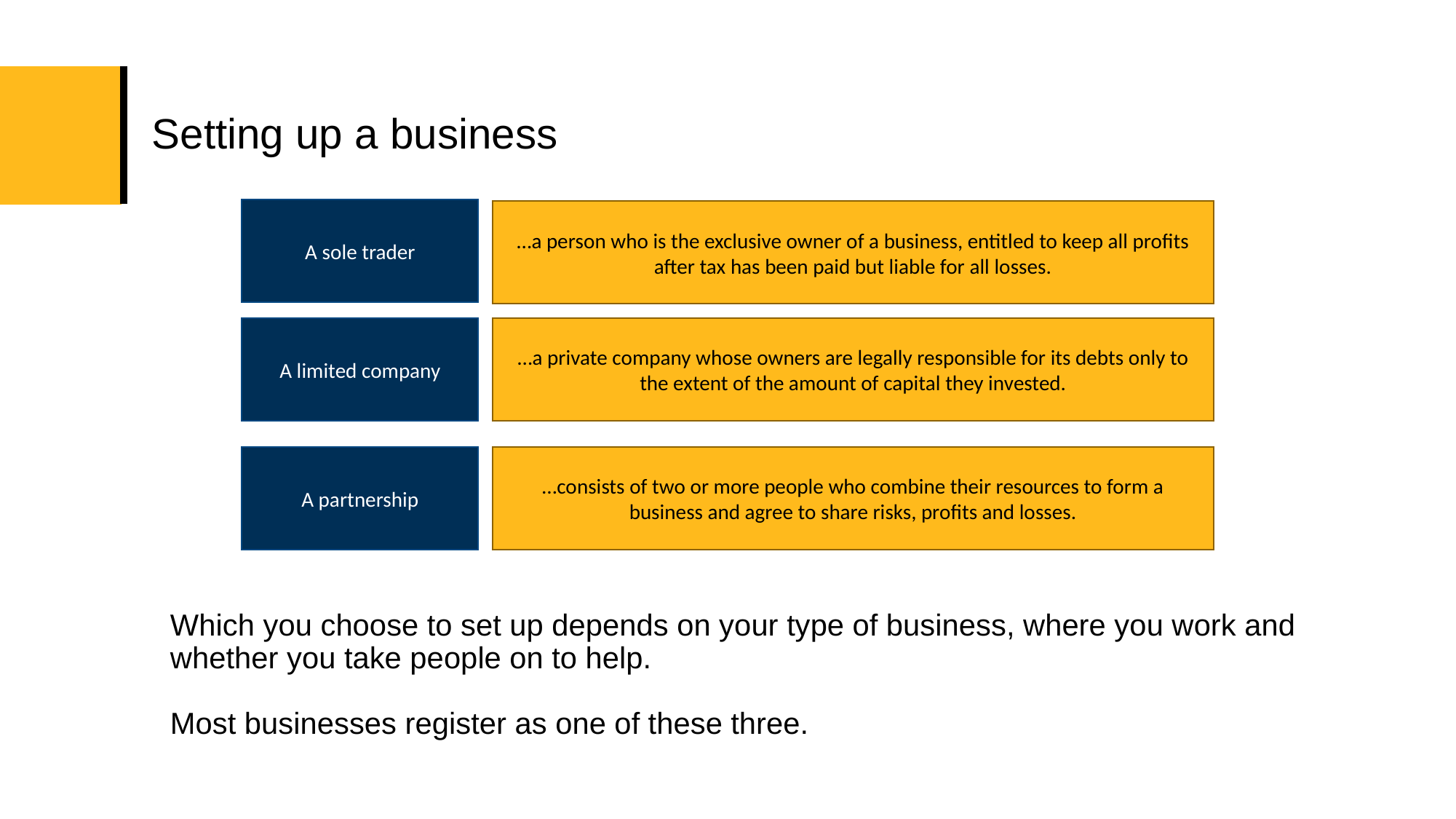

# Setting up a business
A sole trader
…a person who is the exclusive owner of a business, entitled to keep all profits after tax has been paid but liable for all losses.
A limited company
…a private company whose owners are legally responsible for its debts only to the extent of the amount of capital they invested.
…consists of two or more people who combine their resources to form a business and agree to share risks, profits and losses.
A partnership
Which you choose to set up depends on your type of business, where you work and whether you take people on to help.
Most businesses register as one of these three.